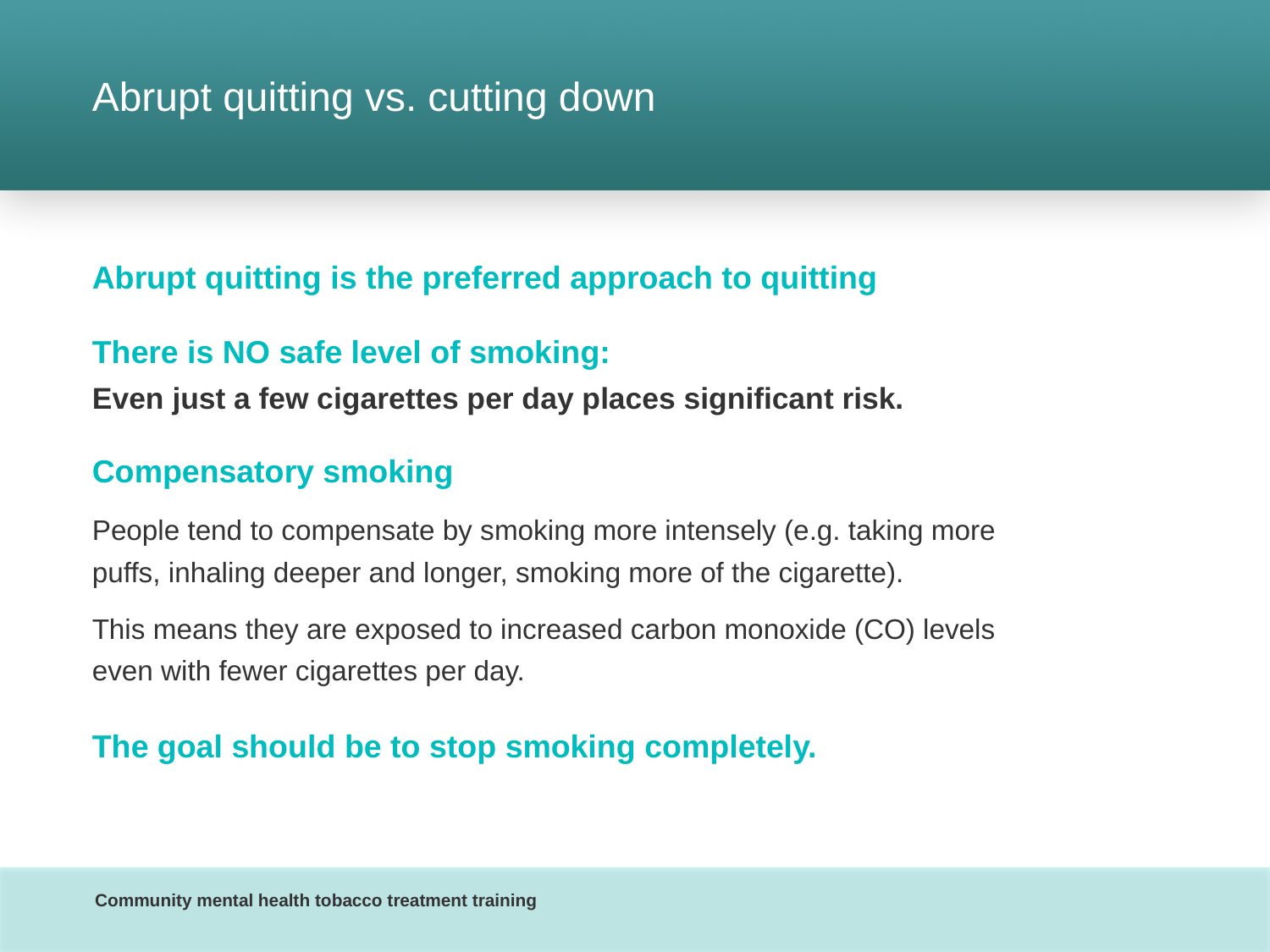

# Abrupt quitting vs. cutting down
Abrupt quitting is the preferred approach to quitting
There is NO safe level of smoking:
Even just a few cigarettes per day places significant risk.
Compensatory smoking
People tend to compensate by smoking more intensely (e.g. taking more
puffs, inhaling deeper and longer, smoking more of the cigarette).
This means they are exposed to increased carbon monoxide (CO) levels
even with fewer cigarettes per day.
The goal should be to stop smoking completely.
Community mental health tobacco treatment training